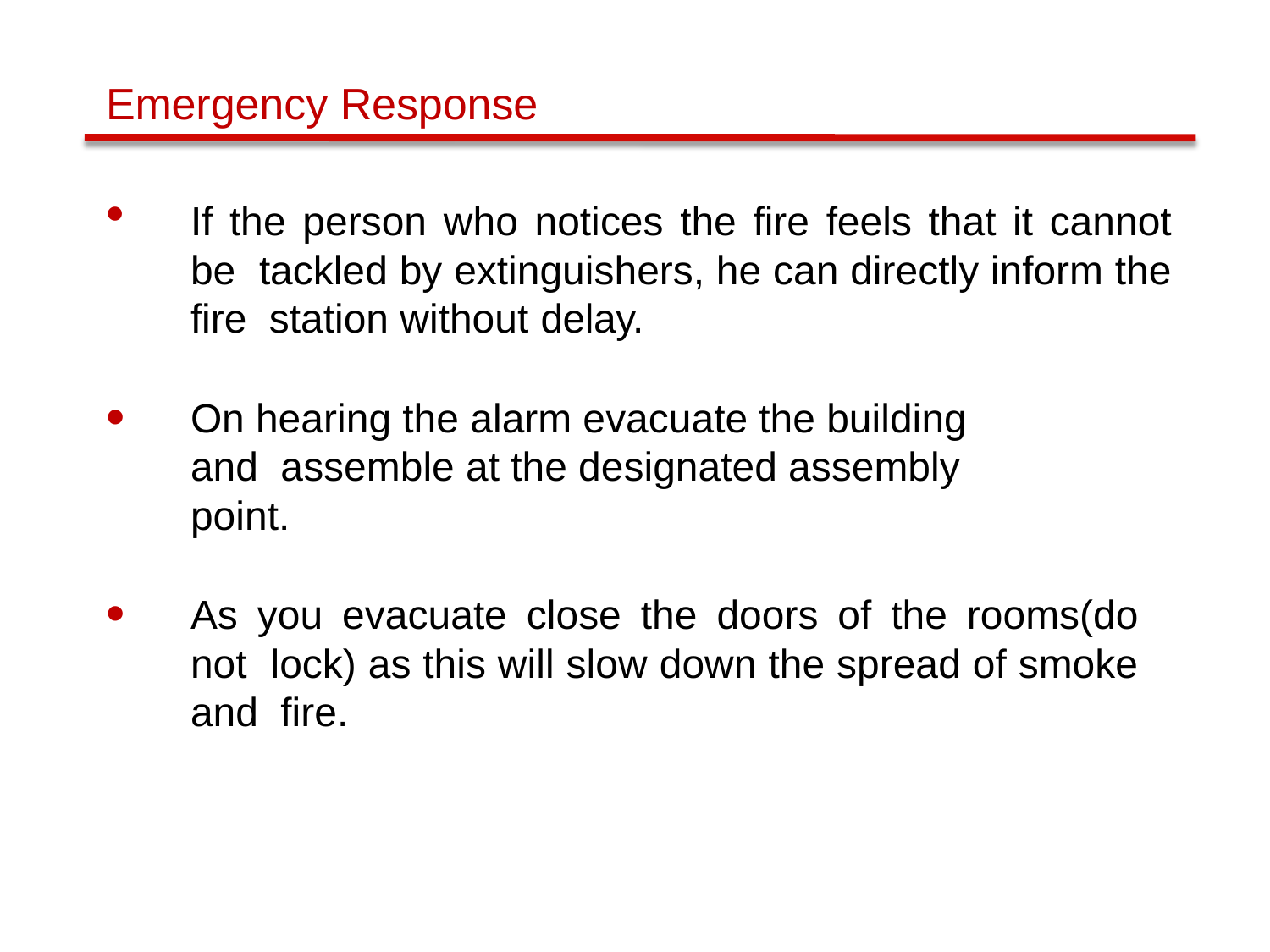

# Emergency Response

If the person who notices the fire feels that it cannot be  tackled by extinguishers, he can directly inform the fire  station without delay.

On hearing the alarm evacuate the building and  assemble at the designated assembly point.

As you evacuate close the doors of the rooms(do not  lock) as this will slow down the spread of smoke and  fire.